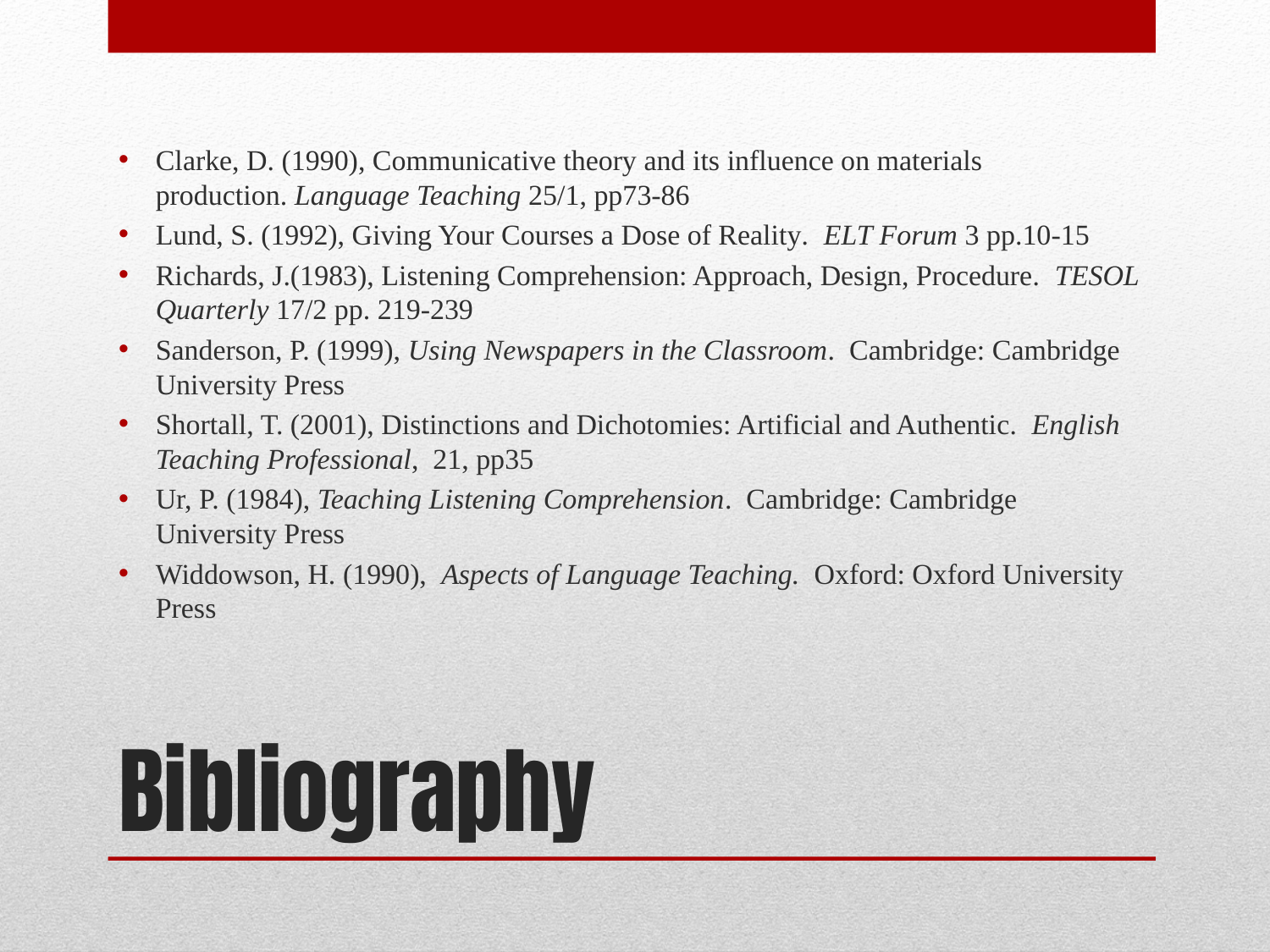

Clarke, D. (1990), Communicative theory and its influence on materials production. Language Teaching 25/1, pp73-86
Lund, S. (1992), Giving Your Courses a Dose of Reality.  ELT Forum 3 pp.10-15
Richards, J.(1983), Listening Comprehension: Approach, Design, Procedure.  TESOL Quarterly 17/2 pp. 219-239
Sanderson, P. (1999), Using Newspapers in the Classroom.  Cambridge: Cambridge University Press
Shortall, T. (2001), Distinctions and Dichotomies: Artificial and Authentic.  English Teaching Professional,  21, pp35
Ur, P. (1984), Teaching Listening Comprehension.  Cambridge: Cambridge University Press
Widdowson, H. (1990),  Aspects of Language Teaching.  Oxford: Oxford University Press

# Bibliography